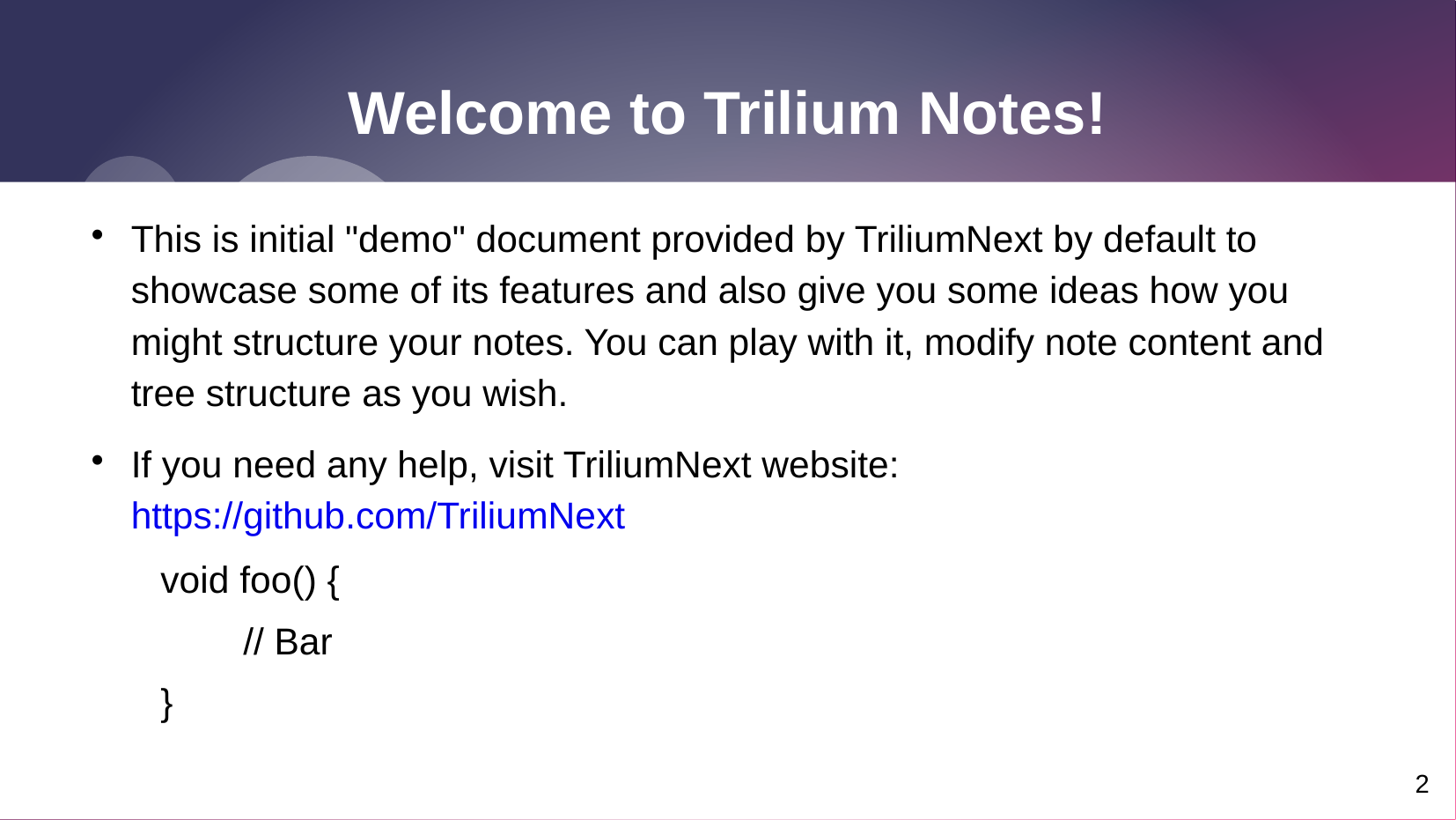

# Welcome to Trilium Notes!
This is initial "demo" document provided by TriliumNext by default to showcase some of its features and also give you some ideas how you might structure your notes. You can play with it, modify note content and tree structure as you wish.
If you need any help, visit TriliumNext website: https://github.com/TriliumNext
        void foo() {
                // Bar
        }
2